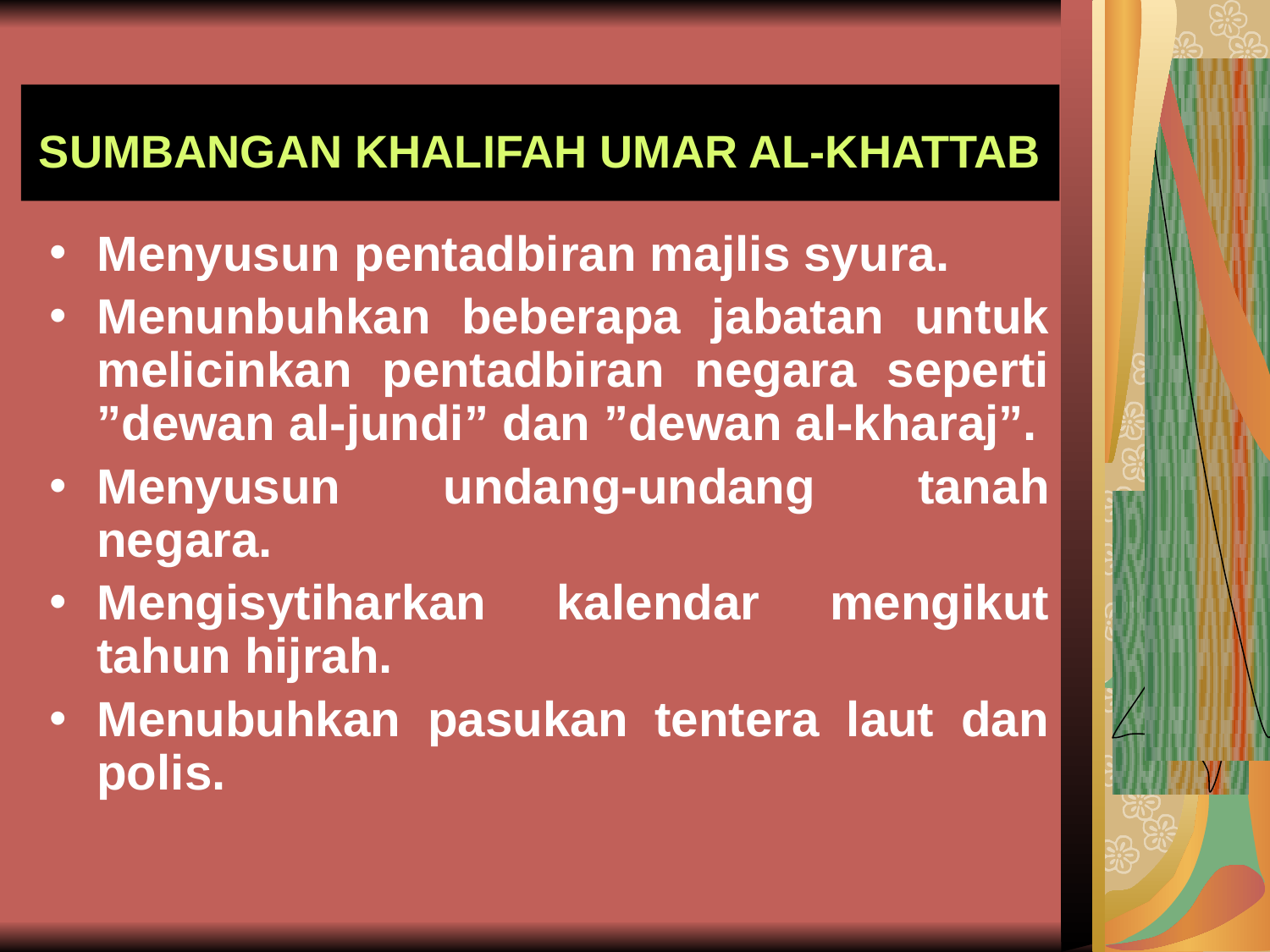

# SUMBANGAN KHALIFAH UMAR AL-KHATTAB
Menyusun pentadbiran majlis syura.
Menunbuhkan beberapa jabatan untuk melicinkan pentadbiran negara seperti ”dewan al-jundi” dan ”dewan al-kharaj”.
Menyusun undang-undang tanah negara.
Mengisytiharkan kalendar mengikut tahun hijrah.
Menubuhkan pasukan tentera laut dan polis.